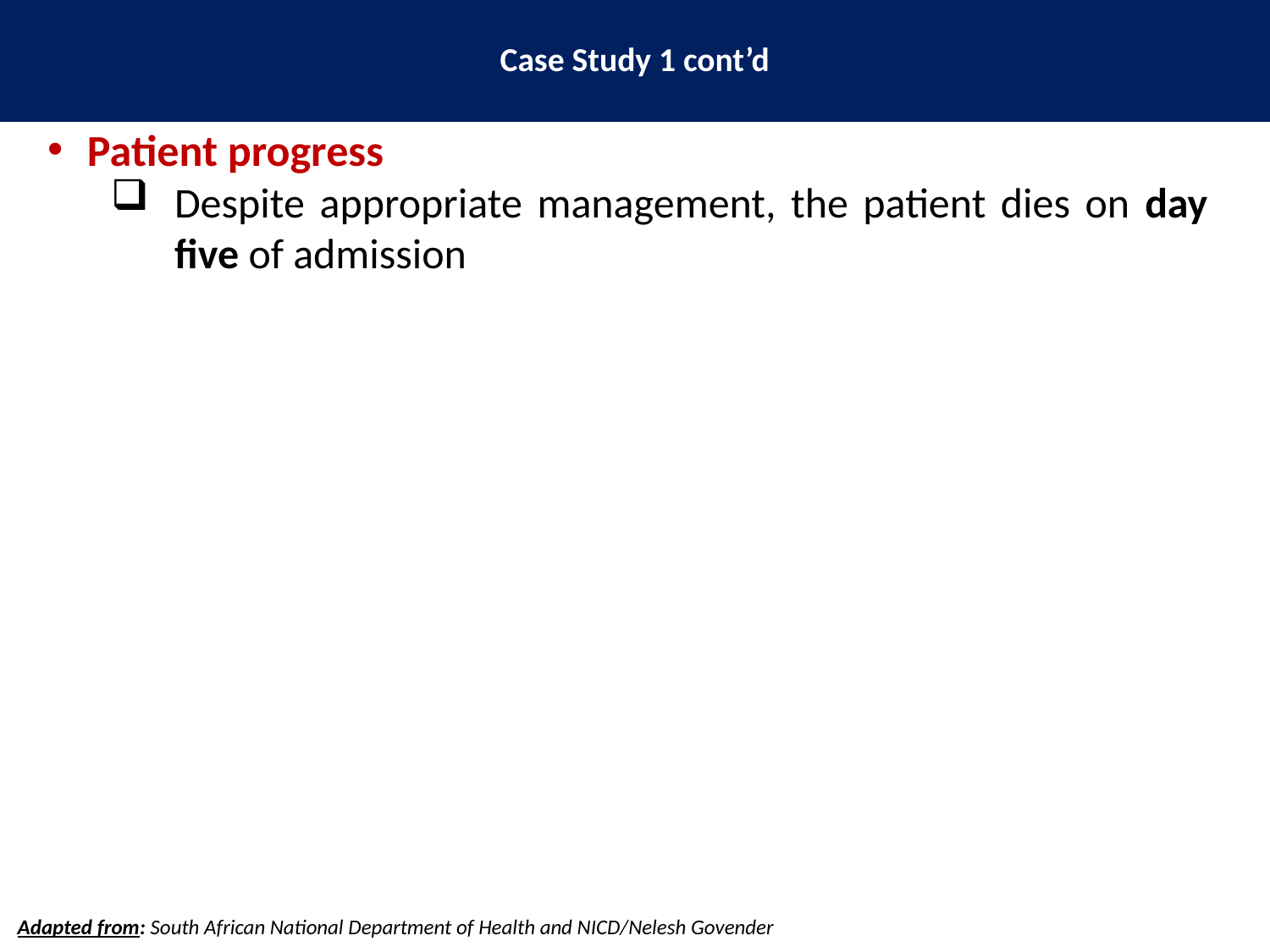

Case Study 1 cont’d
Patient progress
Despite appropriate management, the patient dies on day  five of admission
Adapted from: South African National Department of Health and NICD/Nelesh Govender